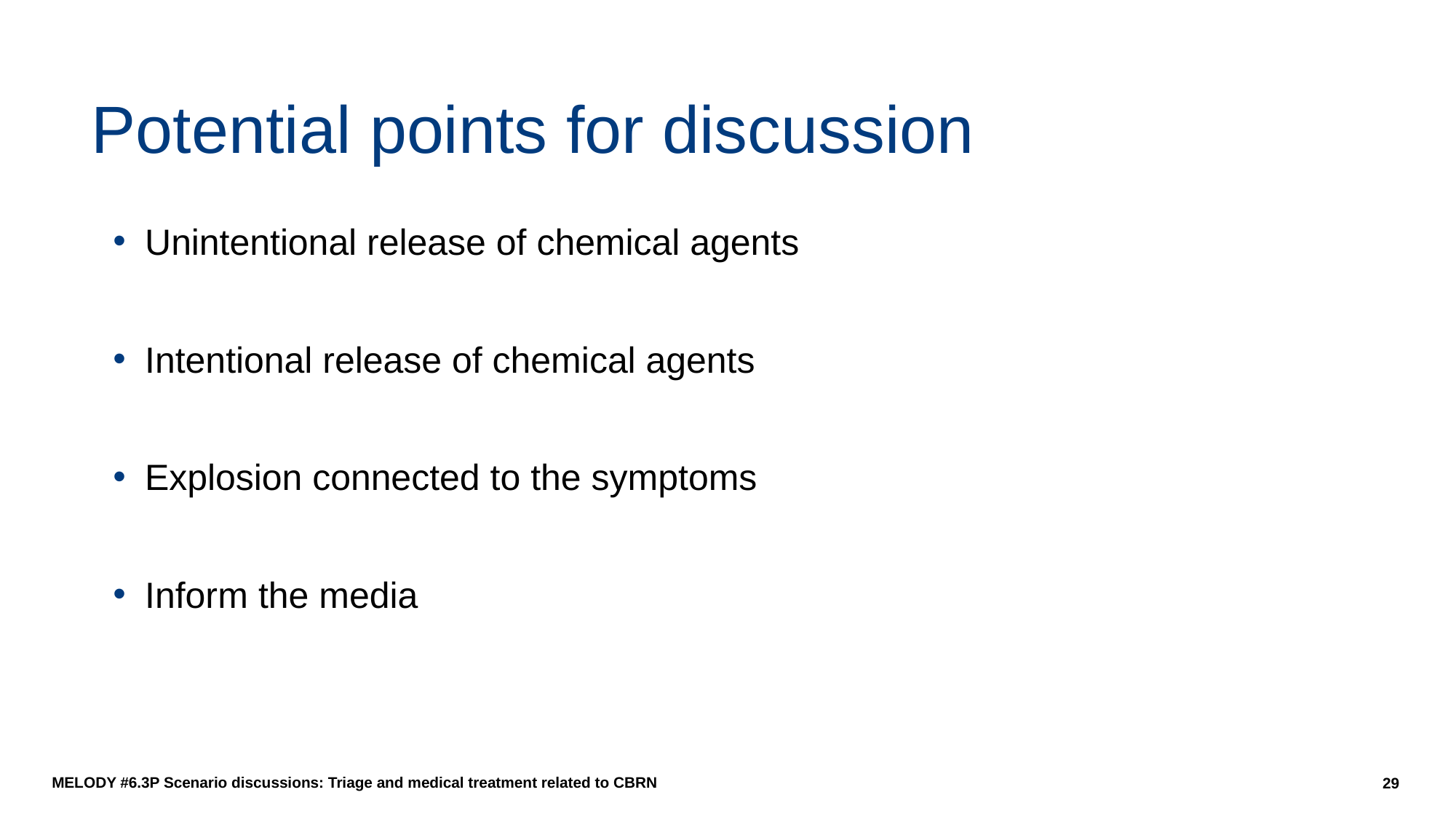

# Potential points for discussion
Unintentional release of chemical agents

Intentional release of chemical agents

Explosion connected to the symptoms

Inform the media
MELODY #6.3P Scenario discussions: Triage and medical treatment related to CBRN
29